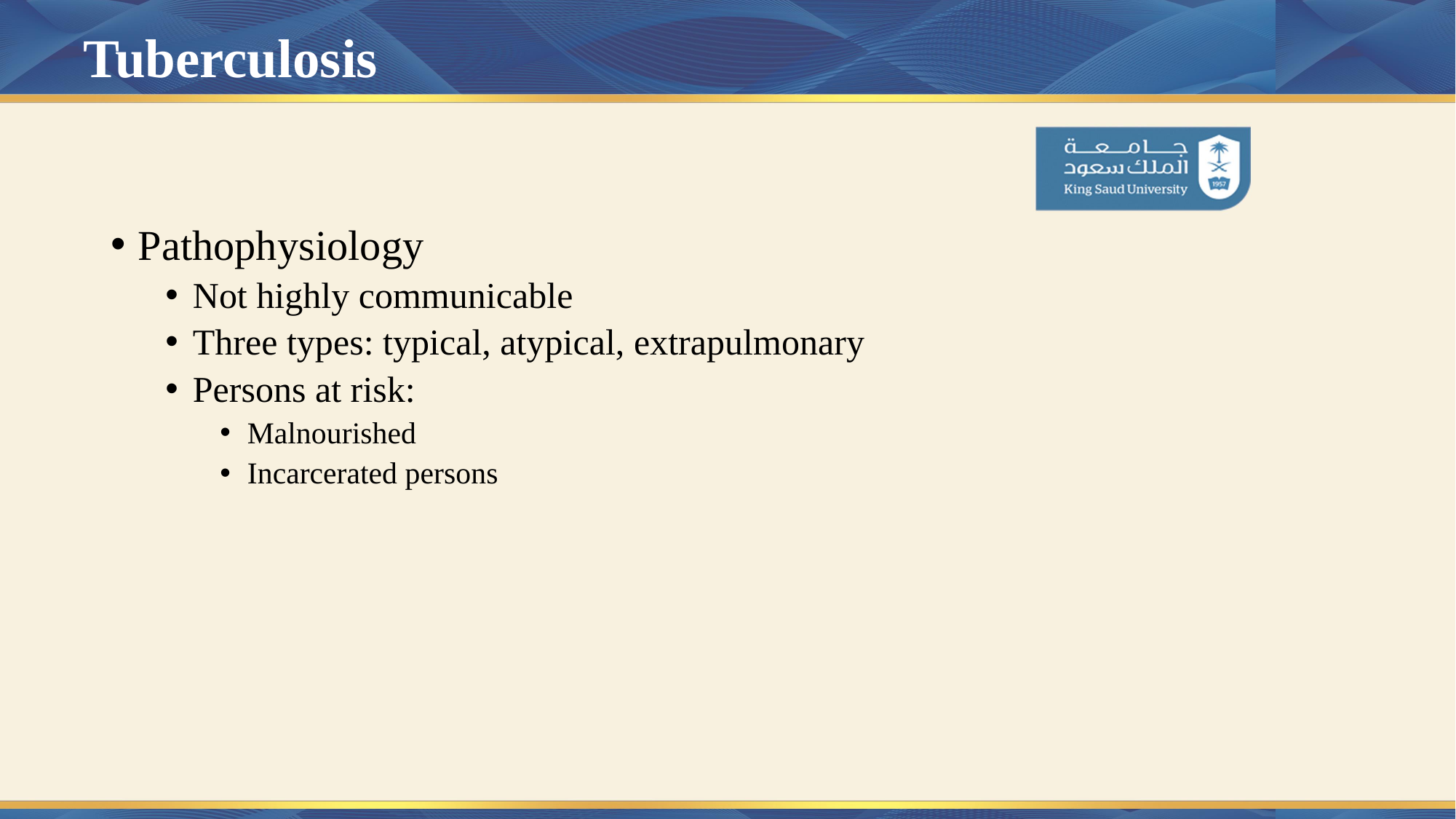

# Tuberculosis
Pathophysiology
Not highly communicable
Three types: typical, atypical, extrapulmonary
Persons at risk:
Malnourished
Incarcerated persons